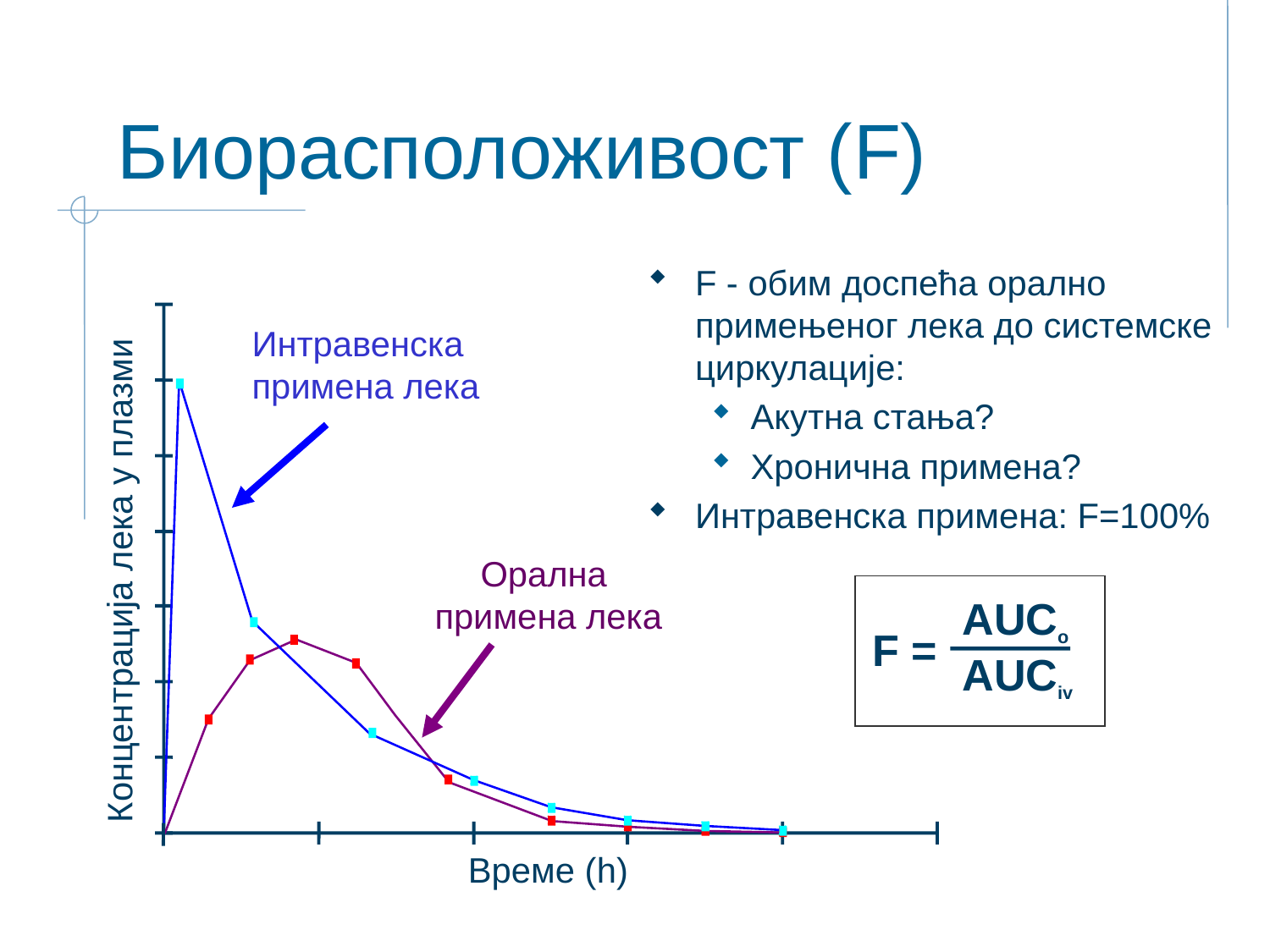

# Биорасположивост (F)

F - обим доспећа орално примењеног лека до системске циркулације:
Акутна стања?
Хронична примена?
Интравенска примена: F=100%

Интравенска
примена лека

Концентрација лека у плазми

Орална
примена лека

AUCo
AUCiv

F =

Време (h)